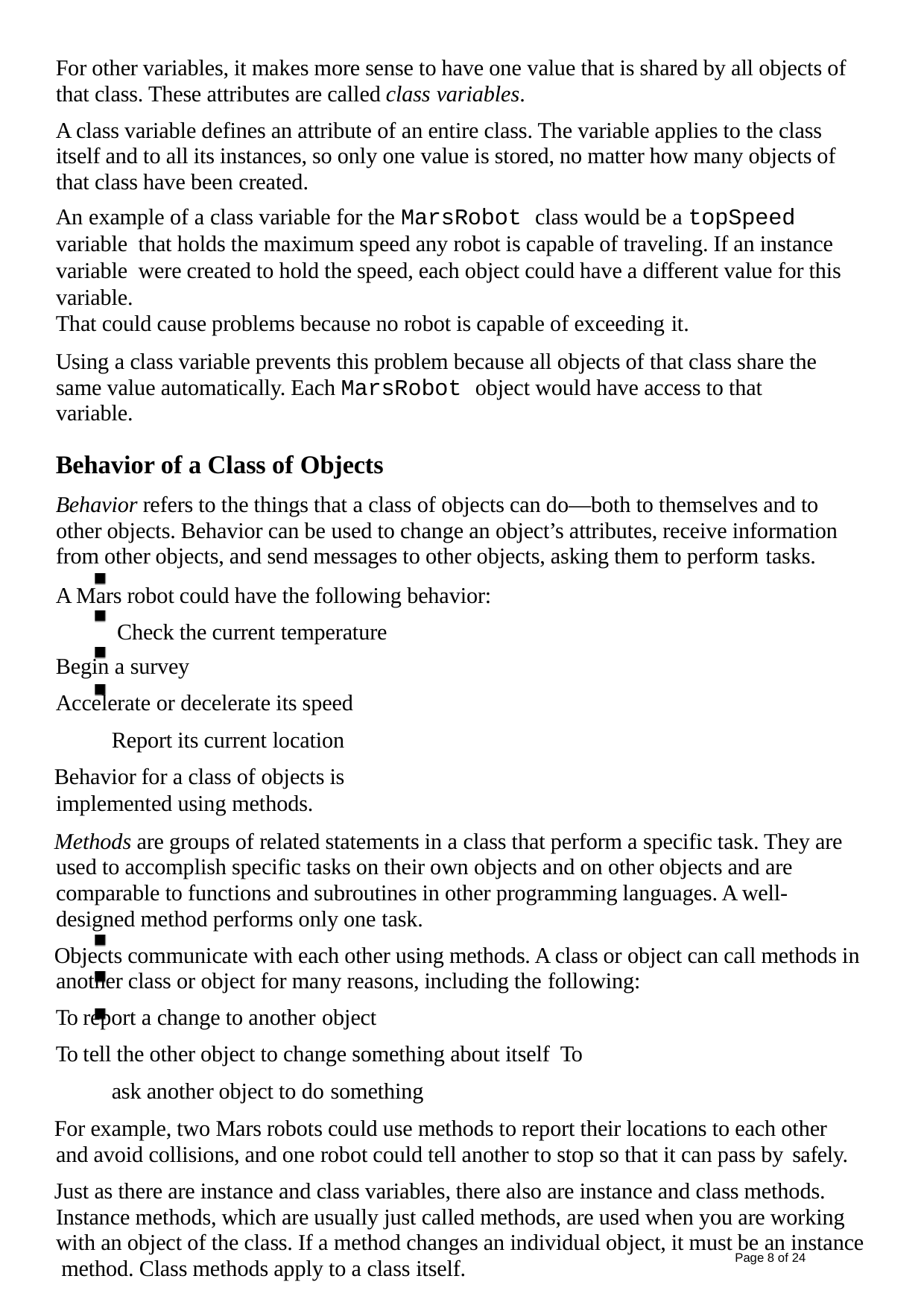

For other variables, it makes more sense to have one value that is shared by all objects of  that class. These attributes are called class variables.
A class variable defines an attribute of an entire class. The variable applies to the class  itself and to all its instances, so only one value is stored, no matter how many objects of  that class have been created.
An example of a class variable for the MarsRobot class would be a topSpeed variable  that holds the maximum speed any robot is capable of traveling. If an instance variable  were created to hold the speed, each object could have a different value for this variable.
That could cause problems because no robot is capable of exceeding it.
Using a class variable prevents this problem because all objects of that class share the  same value automatically. Each MarsRobot object would have access to that variable.
Behavior of a Class of Objects
Behavior refers to the things that a class of objects can do—both to themselves and to  other objects. Behavior can be used to change an object’s attributes, receive information  from other objects, and send messages to other objects, asking them to perform tasks.
A Mars robot could have the following behavior:  Check the current temperature
Begin a survey
Accelerate or decelerate its speed  Report its current location
Behavior for a class of objects is implemented using methods.
Methods are groups of related statements in a class that perform a specific task. They are  used to accomplish specific tasks on their own objects and on other objects and are  comparable to functions and subroutines in other programming languages. A well-  designed method performs only one task.
Objects communicate with each other using methods. A class or object can call methods in  another class or object for many reasons, including the following:
To report a change to another object
To tell the other object to change something about itself  To ask another object to do something
For example, two Mars robots could use methods to report their locations to each other  and avoid collisions, and one robot could tell another to stop so that it can pass by safely.
Just as there are instance and class variables, there also are instance and class methods.  Instance methods, which are usually just called methods, are used when you are working  with an object of the class. If a method changes an individual object, it must be an instance  method. Class methods apply to a class itself.

Page 8 of 24